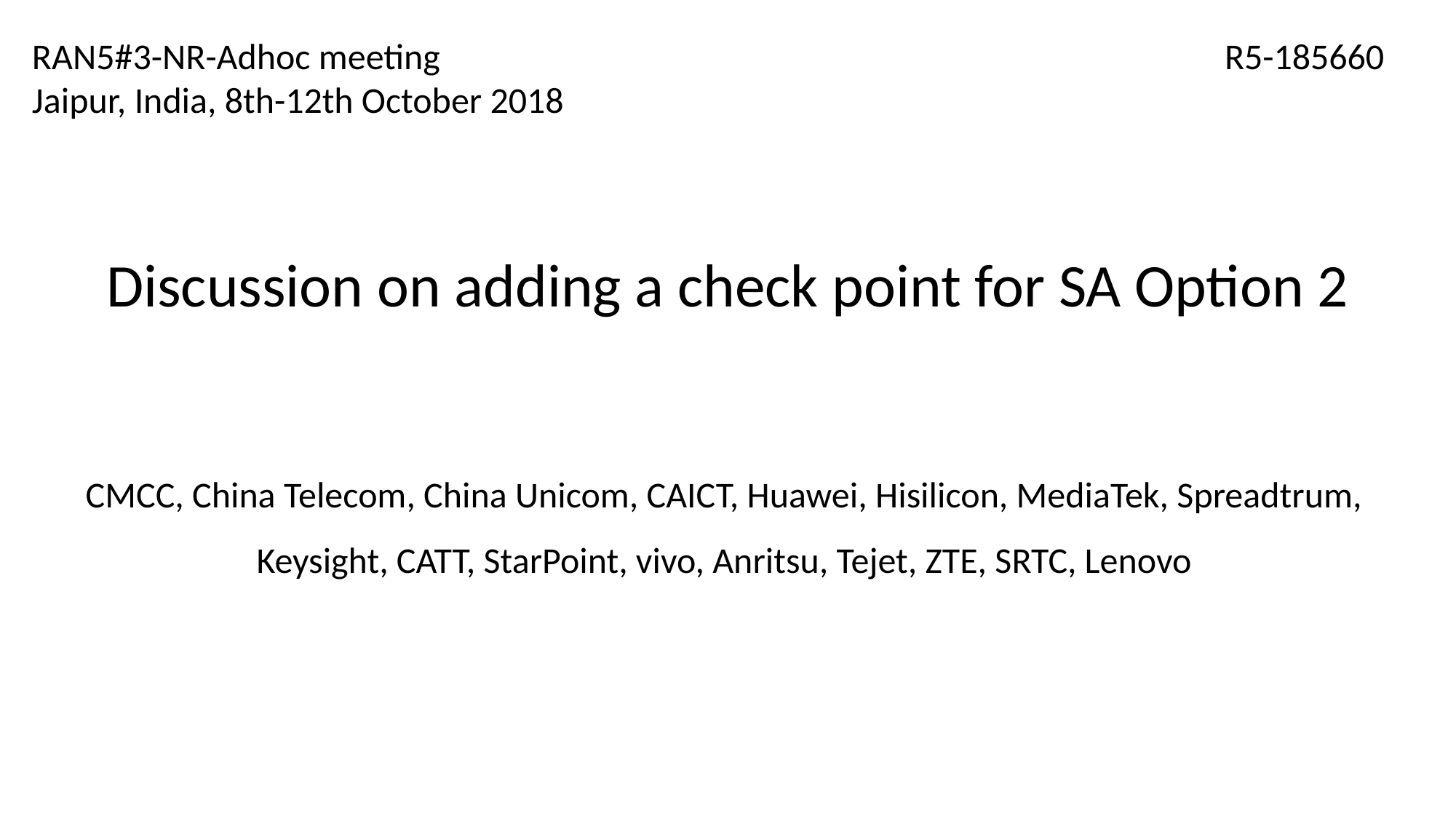

RAN5#3-NR-Adhoc meeting 		                                                                               R5-185660
Jaipur, India, 8th-12th October 2018
# Discussion on adding a check point for SA Option 2
CMCC, China Telecom, China Unicom, CAICT, Huawei, Hisilicon, MediaTek, Spreadtrum, Keysight, CATT, StarPoint, vivo, Anritsu, Tejet, ZTE, SRTC, Lenovo